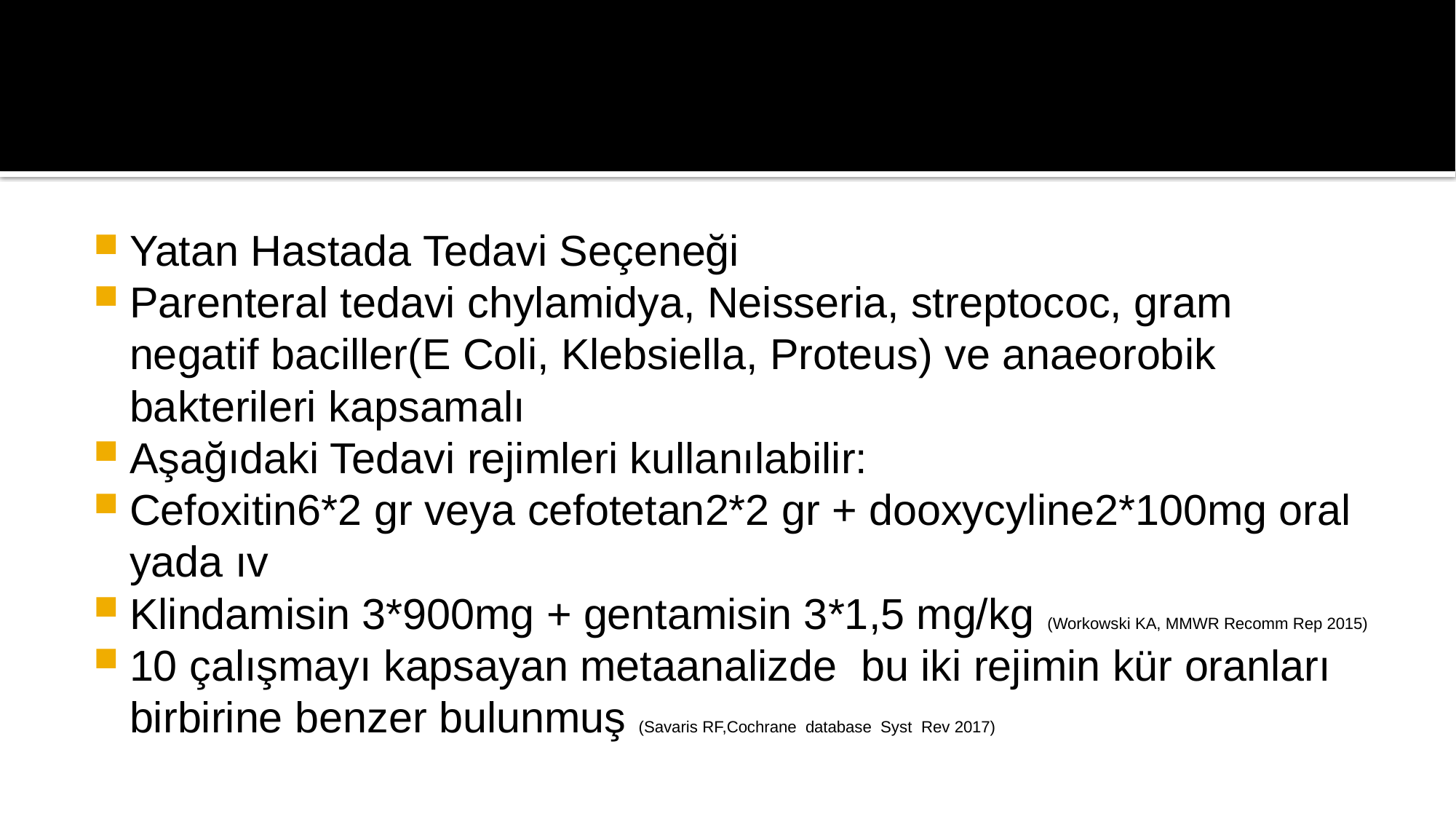

Yatan Hastada Tedavi Seçeneği
Parenteral tedavi chylamidya, Neisseria, streptococ, gram negatif baciller(E Coli, Klebsiella, Proteus) ve anaeorobik bakterileri kapsamalı
Aşağıdaki Tedavi rejimleri kullanılabilir:
Cefoxitin6*2 gr veya cefotetan2*2 gr + dooxycyline2*100mg oral yada ıv
Klindamisin 3*900mg + gentamisin 3*1,5 mg/kg (Workowski KA, MMWR Recomm Rep 2015)
10 çalışmayı kapsayan metaanalizde  bu iki rejimin kür oranları birbirine benzer bulunmuş (Savaris RF,Cochrane  database  Syst  Rev 2017)